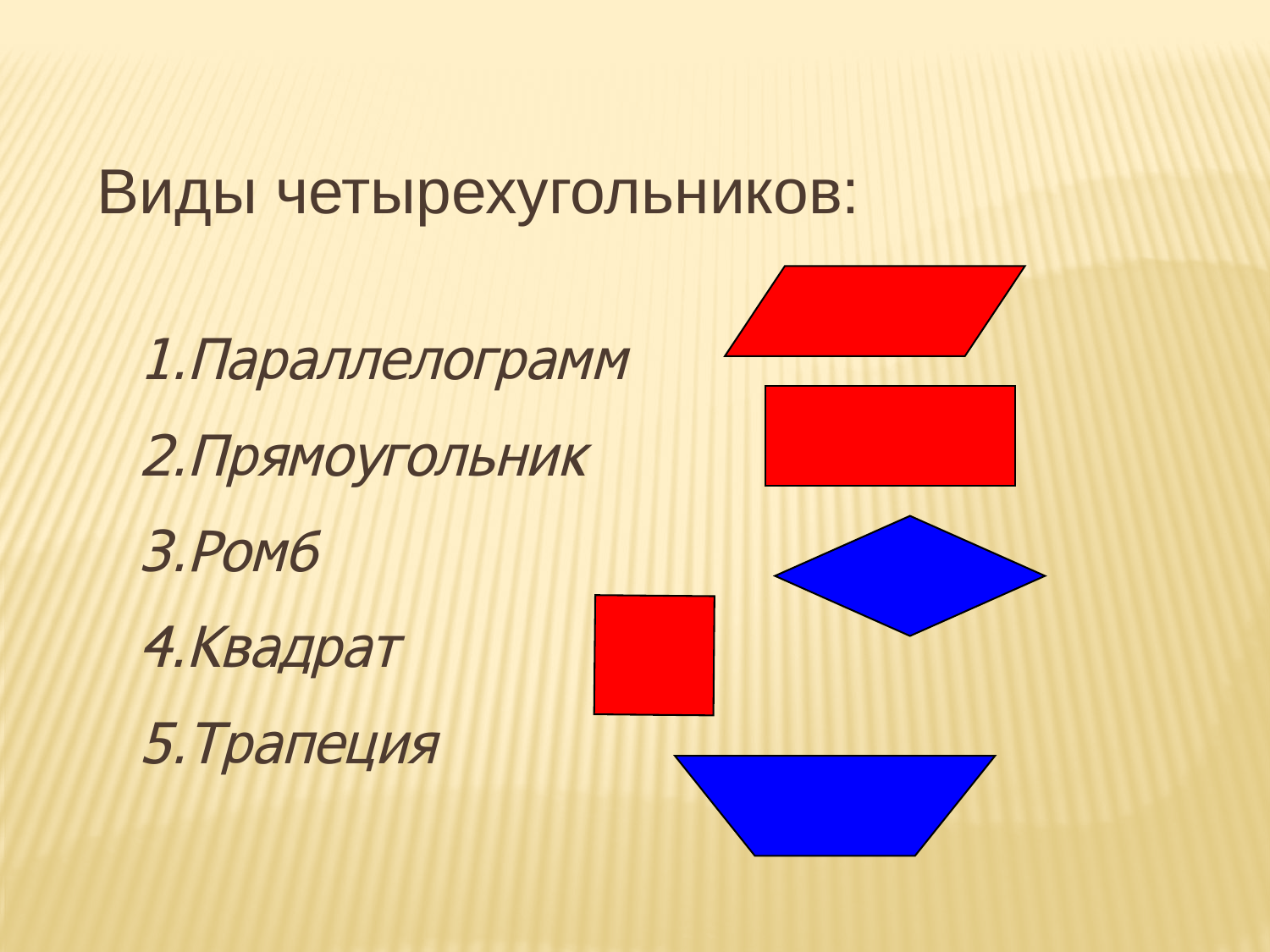

Виды четырехугольников:

1.Параллелограмм
2.Прямоугольник
3.Ромб
4.Квадрат
5.Трапеция